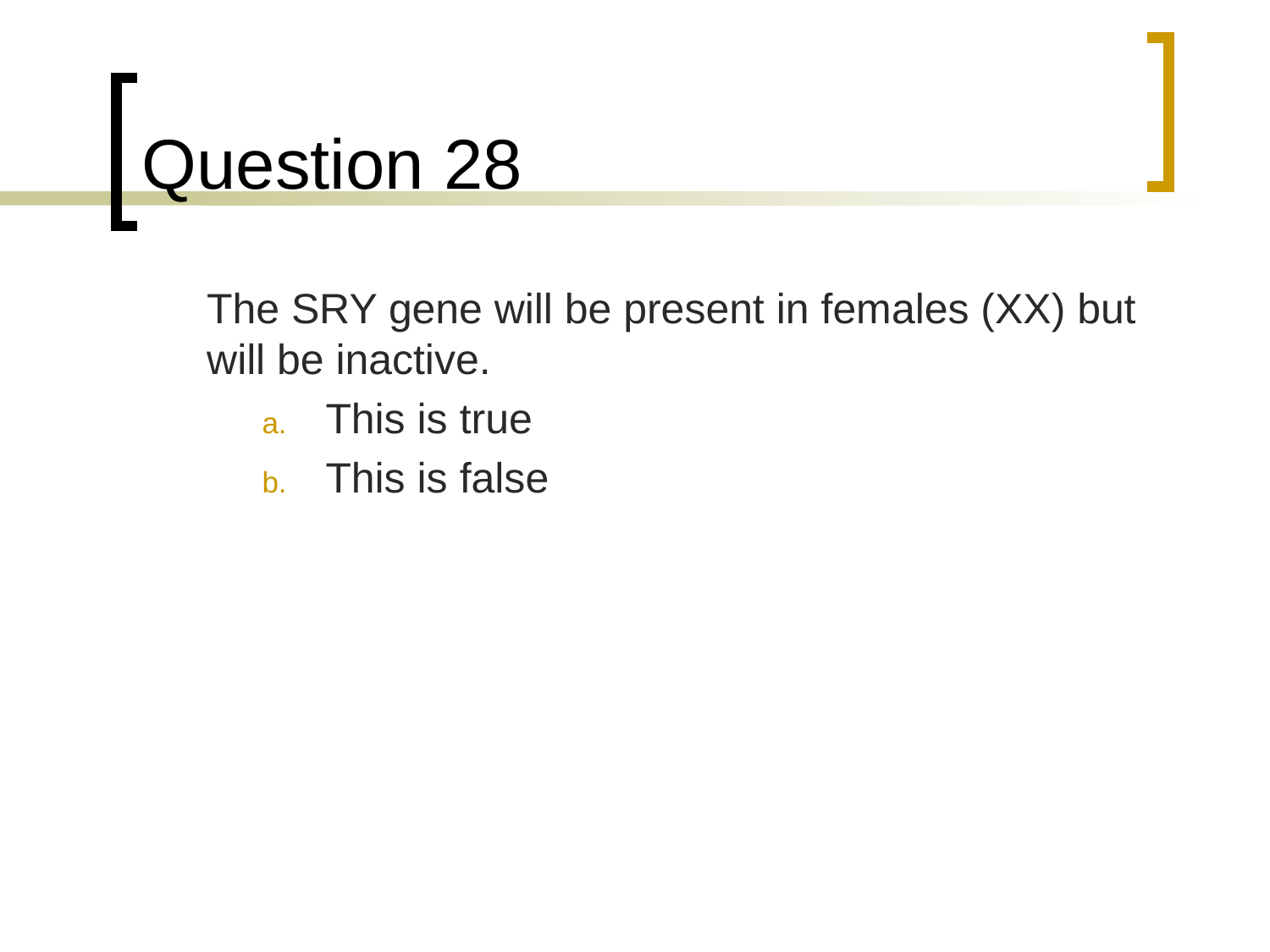

# Question 28
	The SRY gene will be present in females (XX) but will be inactive.
This is true
This is false